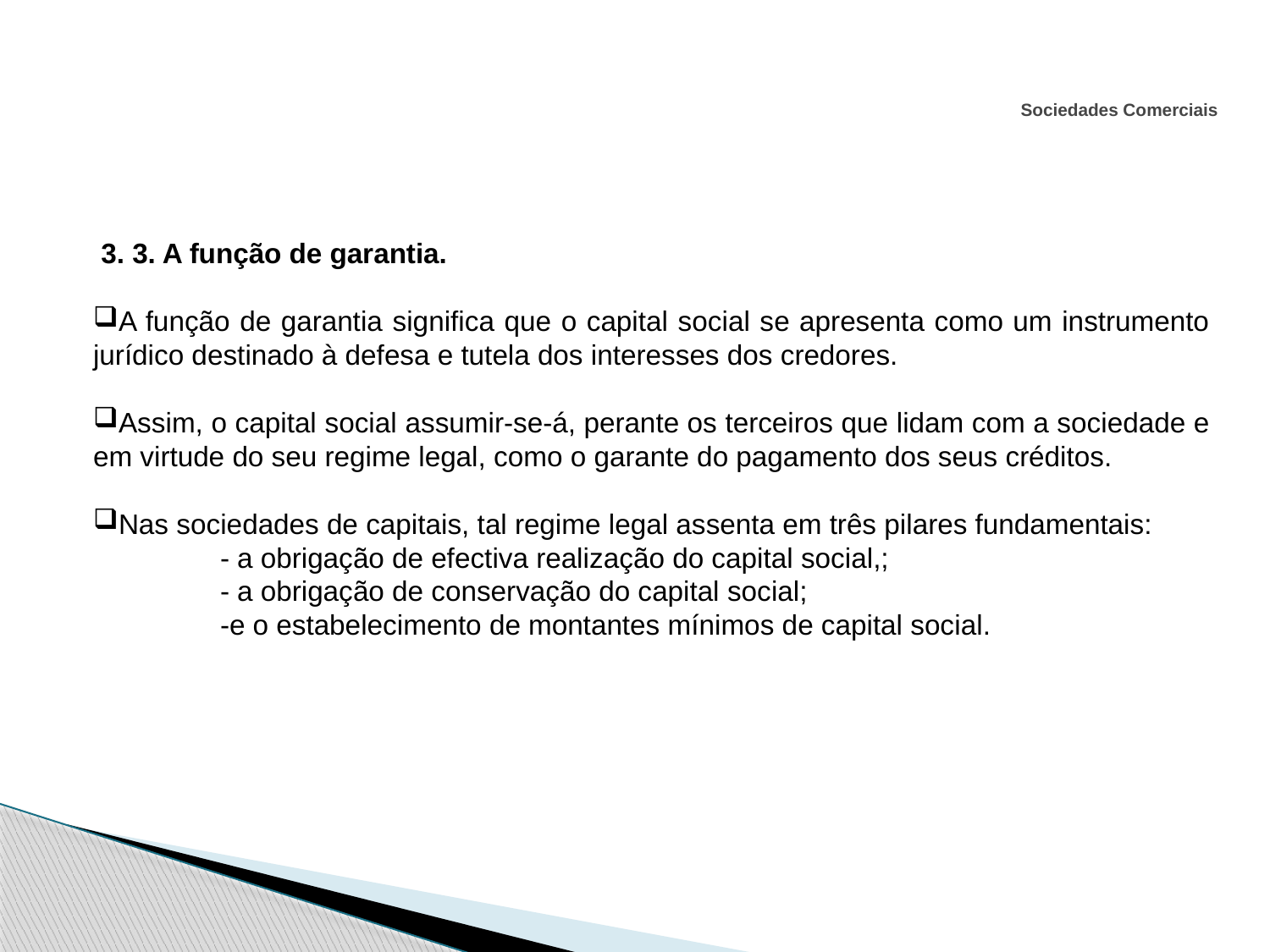

# Sociedades Comerciais
 3. 3. A função de garantia.

A função de garantia significa que o capital social se apresenta como um instrumento jurídico destinado à defesa e tutela dos interesses dos credores.

Assim, o capital social assumir-se-á, perante os terceiros que lidam com a sociedade e em virtude do seu regime legal, como o garante do pagamento dos seus créditos.

Nas sociedades de capitais, tal regime legal assenta em três pilares fundamentais:
	- a obrigação de efectiva realização do capital social,;
	- a obrigação de conservação do capital social;
	-e o estabelecimento de montantes mínimos de capital social.